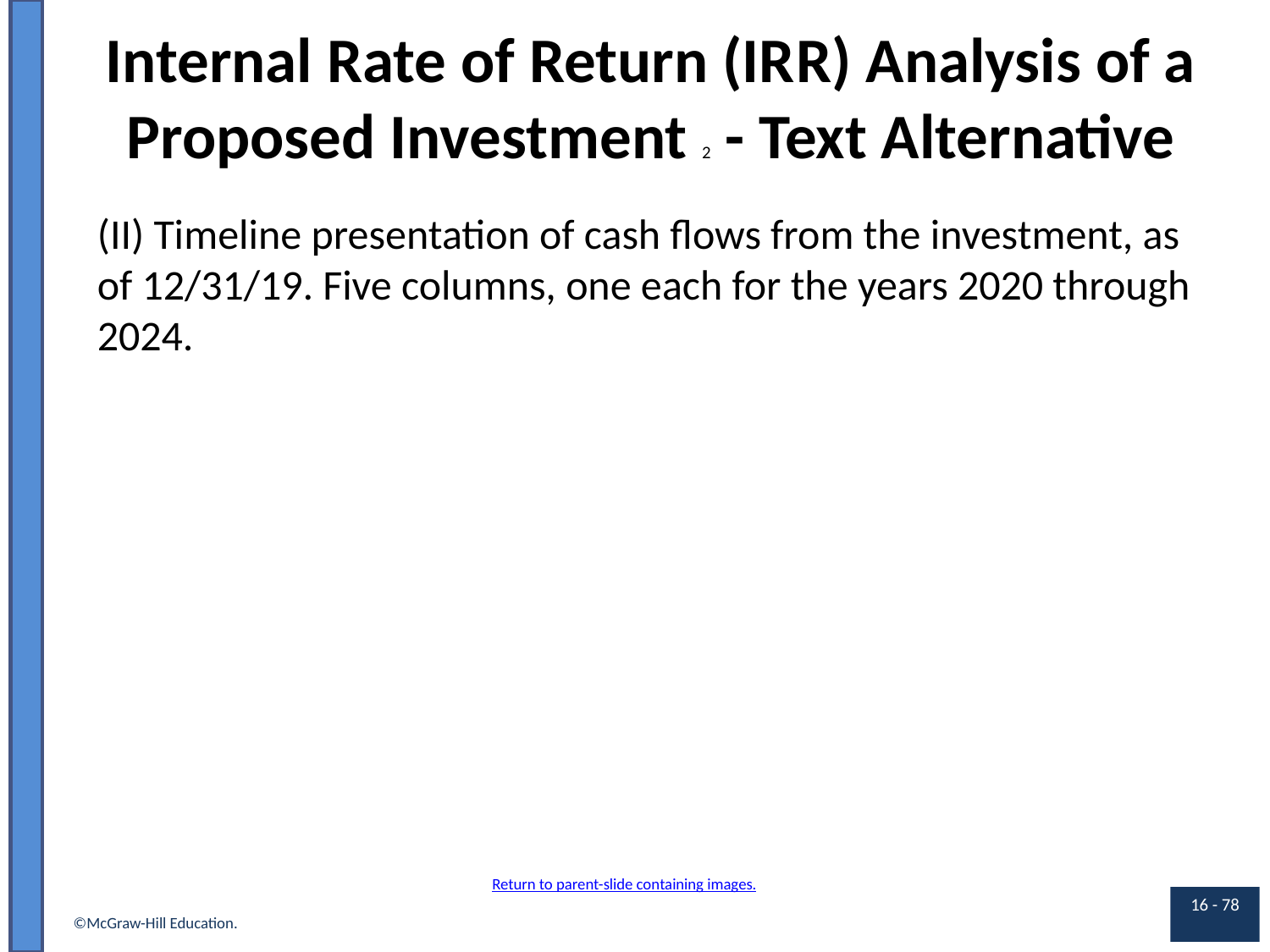

# Internal Rate of Return (IR R) Analysis of a Proposed Investment 2 - Text Alternative
(II) Timeline presentation of cash flows from the investment, as of 12/31/19. Five columns, one each for the years 2020 through 2024.
Return to parent-slide containing images.